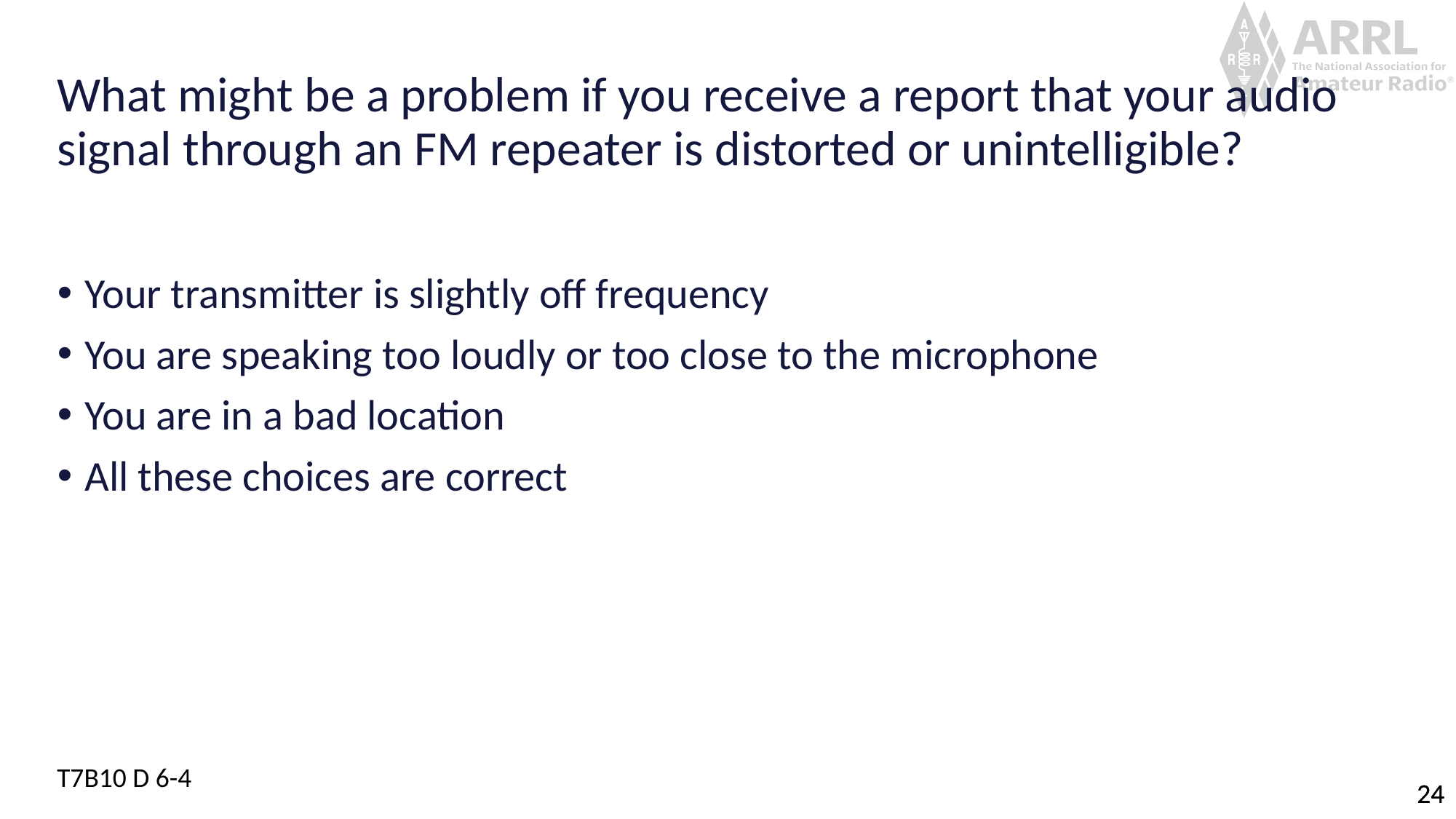

# What might be a problem if you receive a report that your audio signal through an FM repeater is distorted or unintelligible?
Your transmitter is slightly off frequency
You are speaking too loudly or too close to the microphone
You are in a bad location
All these choices are correct
T7B10 D 6-4